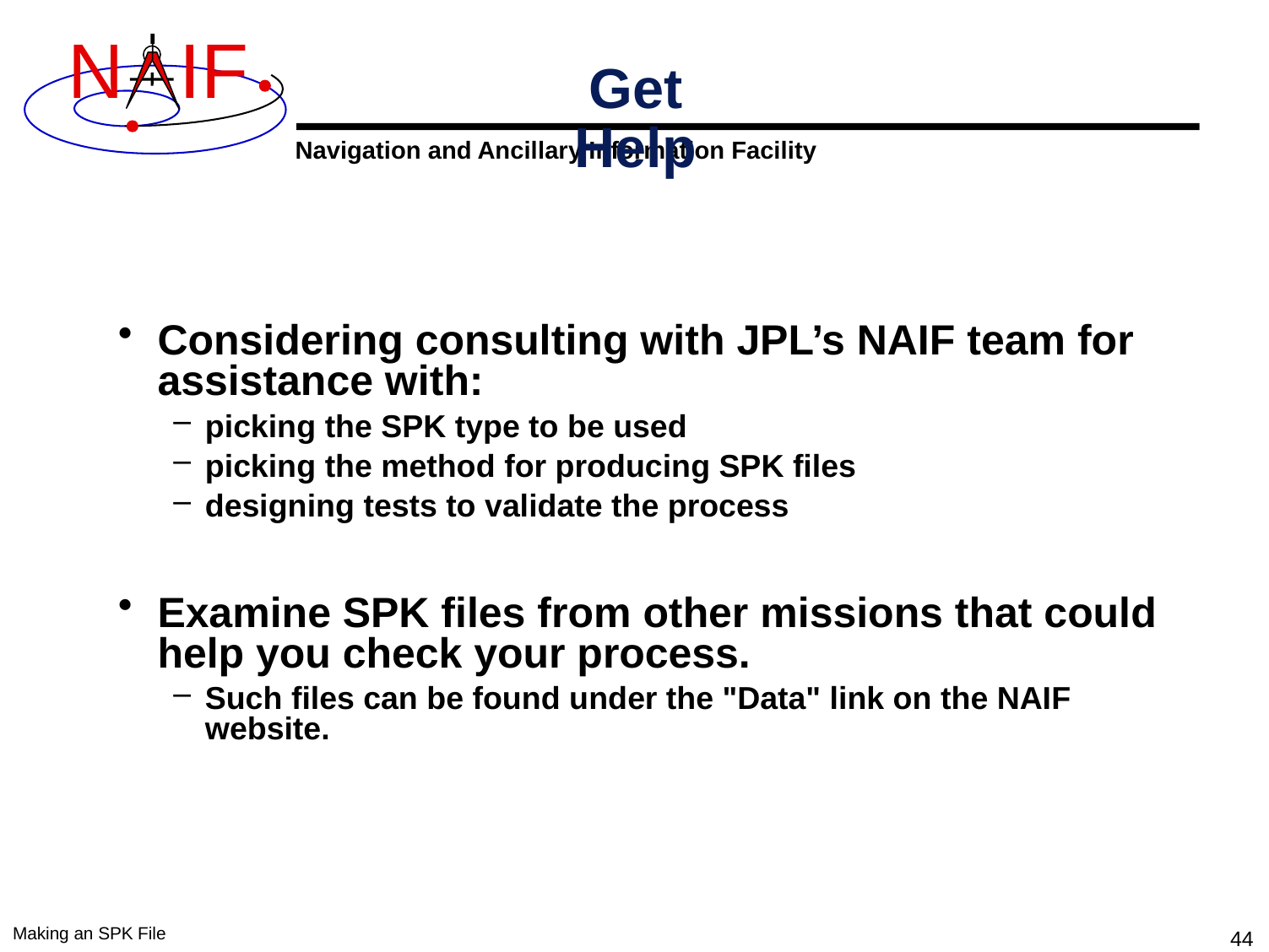

# Get Help
Considering consulting with JPL’s NAIF team for assistance with:
picking the SPK type to be used
picking the method for producing SPK files
designing tests to validate the process

Examine SPK files from other missions that could help you check your process.
Such files can be found under the "Data" link on the NAIF website.
Making an SPK File
44